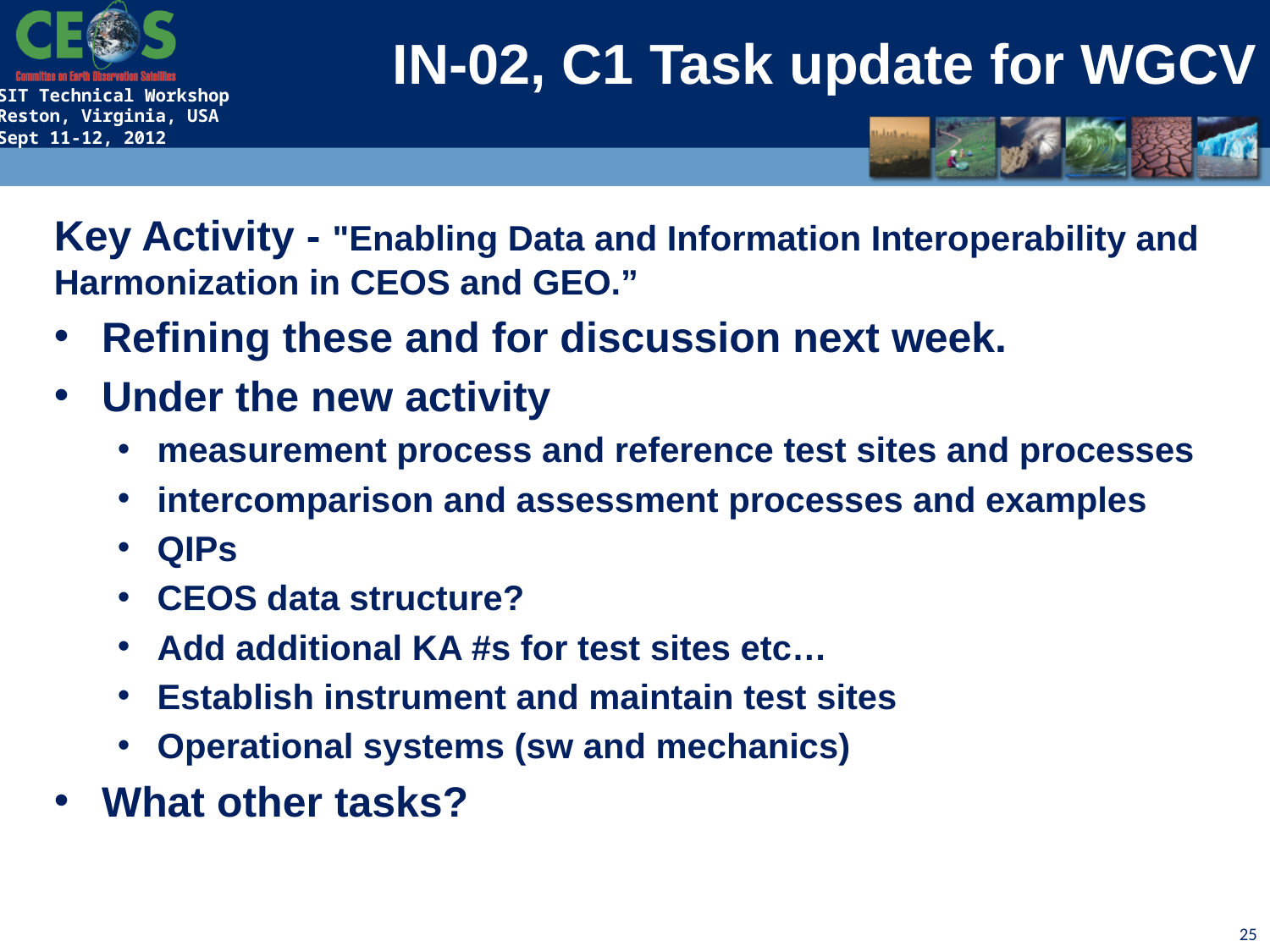

# IN-02, C1 Task update for WGCV
Key Activity - "Enabling Data and Information Interoperability and Harmonization in CEOS and GEO.”
Refining these and for discussion next week.
Under the new activity
measurement process and reference test sites and processes
intercomparison and assessment processes and examples
QIPs
CEOS data structure?
Add additional KA #s for test sites etc…
Establish instrument and maintain test sites
Operational systems (sw and mechanics)
What other tasks?

25